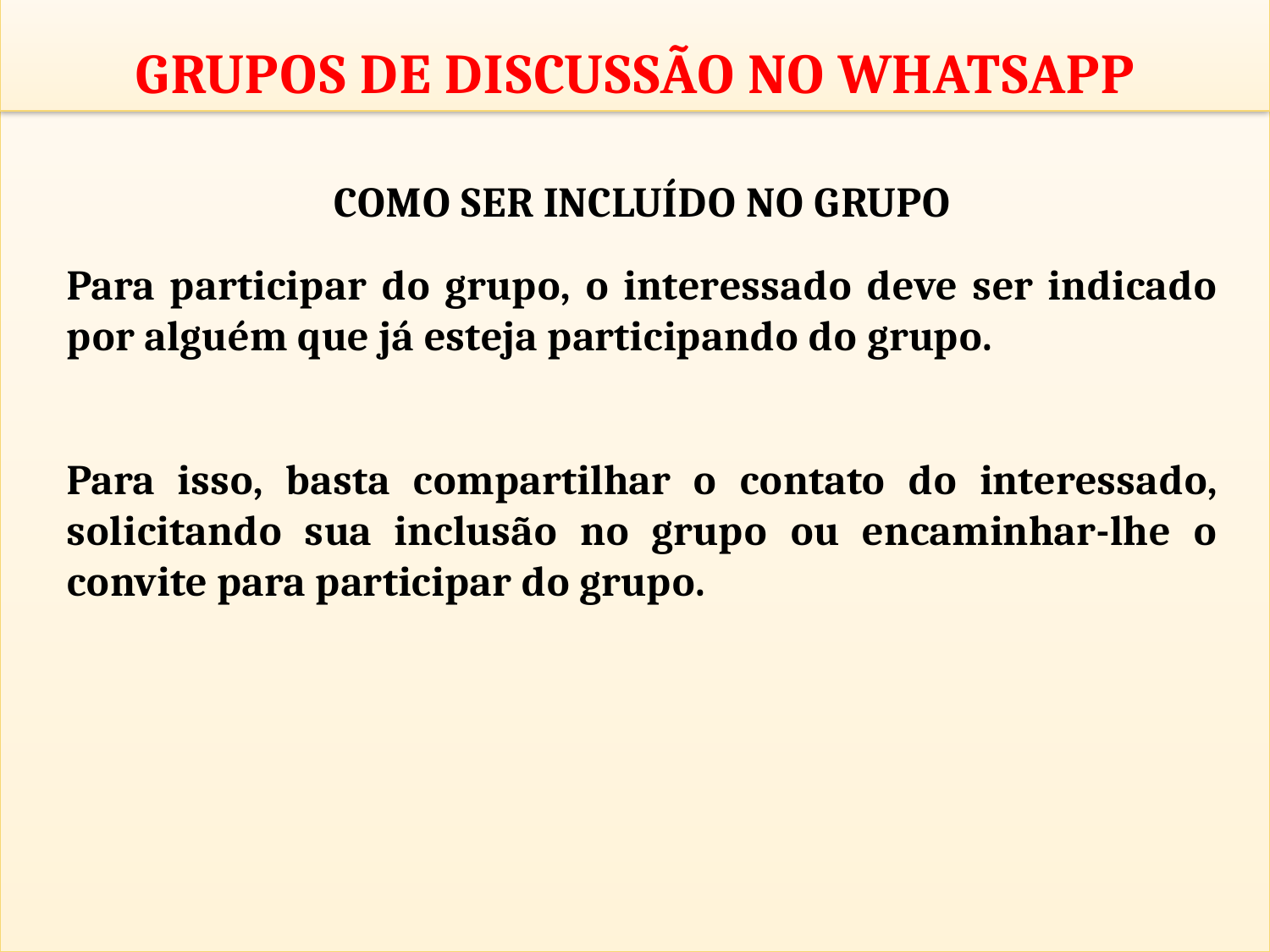

GRUPOS DE DISCUSSÃO NO WHATSAPP

COMO SER INCLUÍDO NO GRUPO
Para participar do grupo, o interessado deve ser indicado por alguém que já esteja participando do grupo.

Para isso, basta compartilhar o contato do interessado, solicitando sua inclusão no grupo ou encaminhar-lhe o convite para participar do grupo.